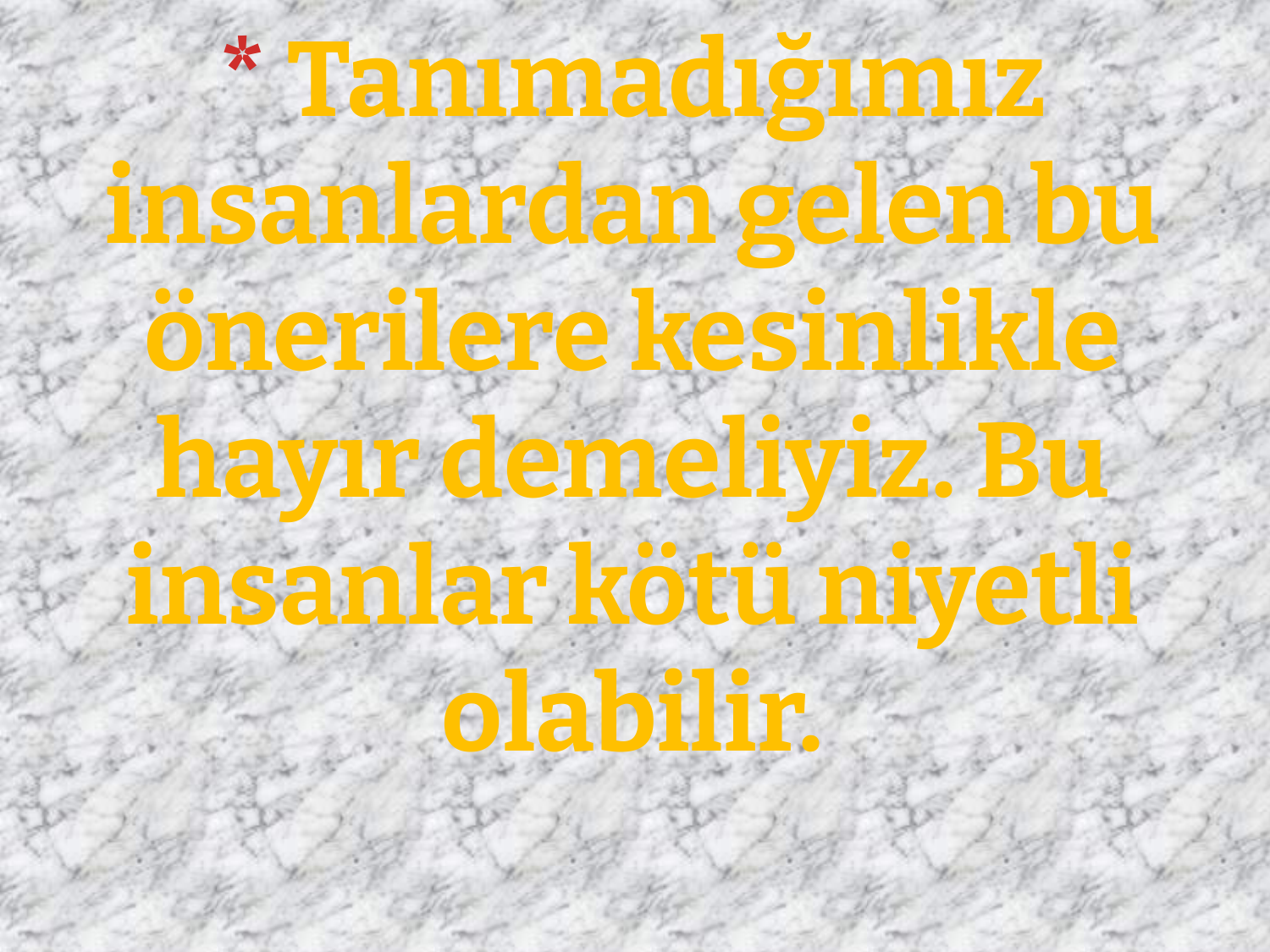

* Tanımadığımız insanlardan gelen bu önerilere kesinlikle hayır demeliyiz. Bu insanlar kötü niyetli olabilir.